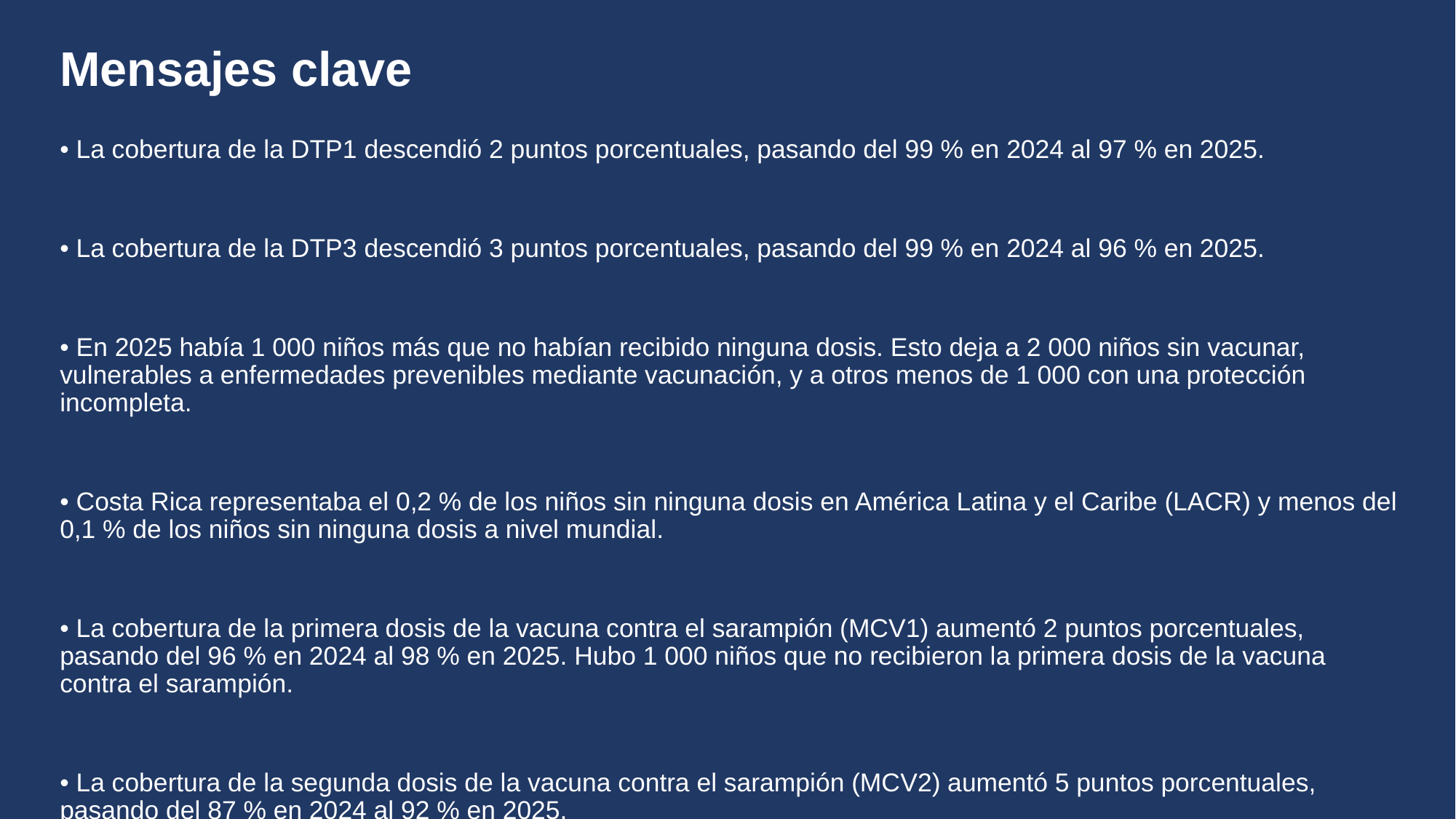

# Mensajes clave
• La cobertura de la DTP1 descendió 2 puntos porcentuales, pasando del 99 % en 2024 al 97 % en 2025.

• La cobertura de la DTP3 descendió 3 puntos porcentuales, pasando del 99 % en 2024 al 96 % en 2025.

• En 2025 había 1 000 niños más que no habían recibido ninguna dosis. Esto deja a 2 000 niños sin vacunar, vulnerables a enfermedades prevenibles mediante vacunación, y a otros menos de 1 000 con una protección incompleta.

• Costa Rica representaba el 0,2 % de los niños sin ninguna dosis en América Latina y el Caribe (LACR) y menos del 0,1 % de los niños sin ninguna dosis a nivel mundial.

• La cobertura de la primera dosis de la vacuna contra el sarampión (MCV1) aumentó 2 puntos porcentuales, pasando del 96 % en 2024 al 98 % en 2025. Hubo 1 000 niños que no recibieron la primera dosis de la vacuna contra el sarampión.

• La cobertura de la segunda dosis de la vacuna contra el sarampión (MCV2) aumentó 5 puntos porcentuales, pasando del 87 % en 2024 al 92 % en 2025.

• La cobertura de la última dosis de la vacuna contra el VPH (HPVc) entre las niñas disminuyó del 84 % al 83 % en 2025.